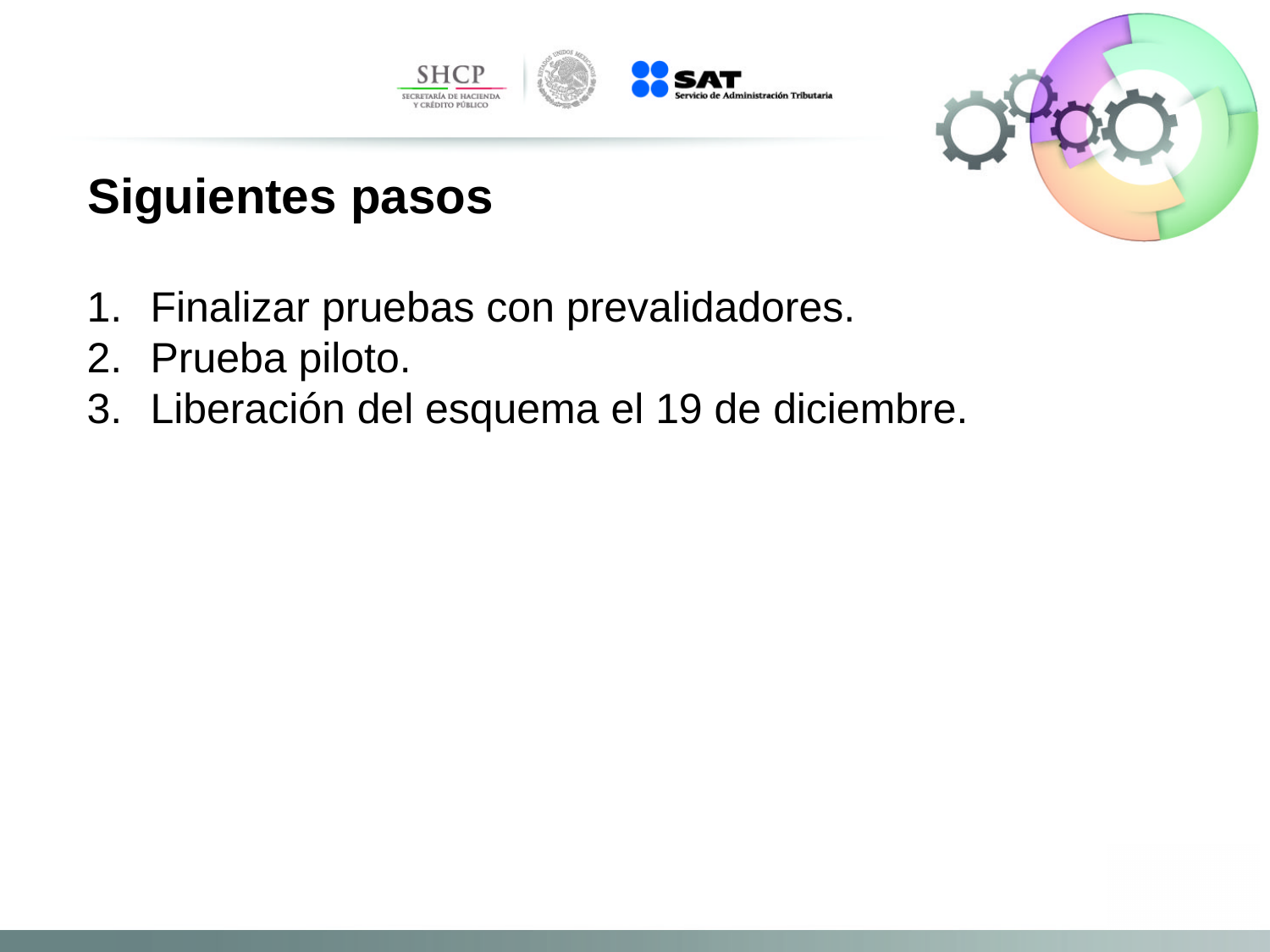

Siguientes pasos
Finalizar pruebas con prevalidadores.
Prueba piloto.
Liberación del esquema el 19 de diciembre.